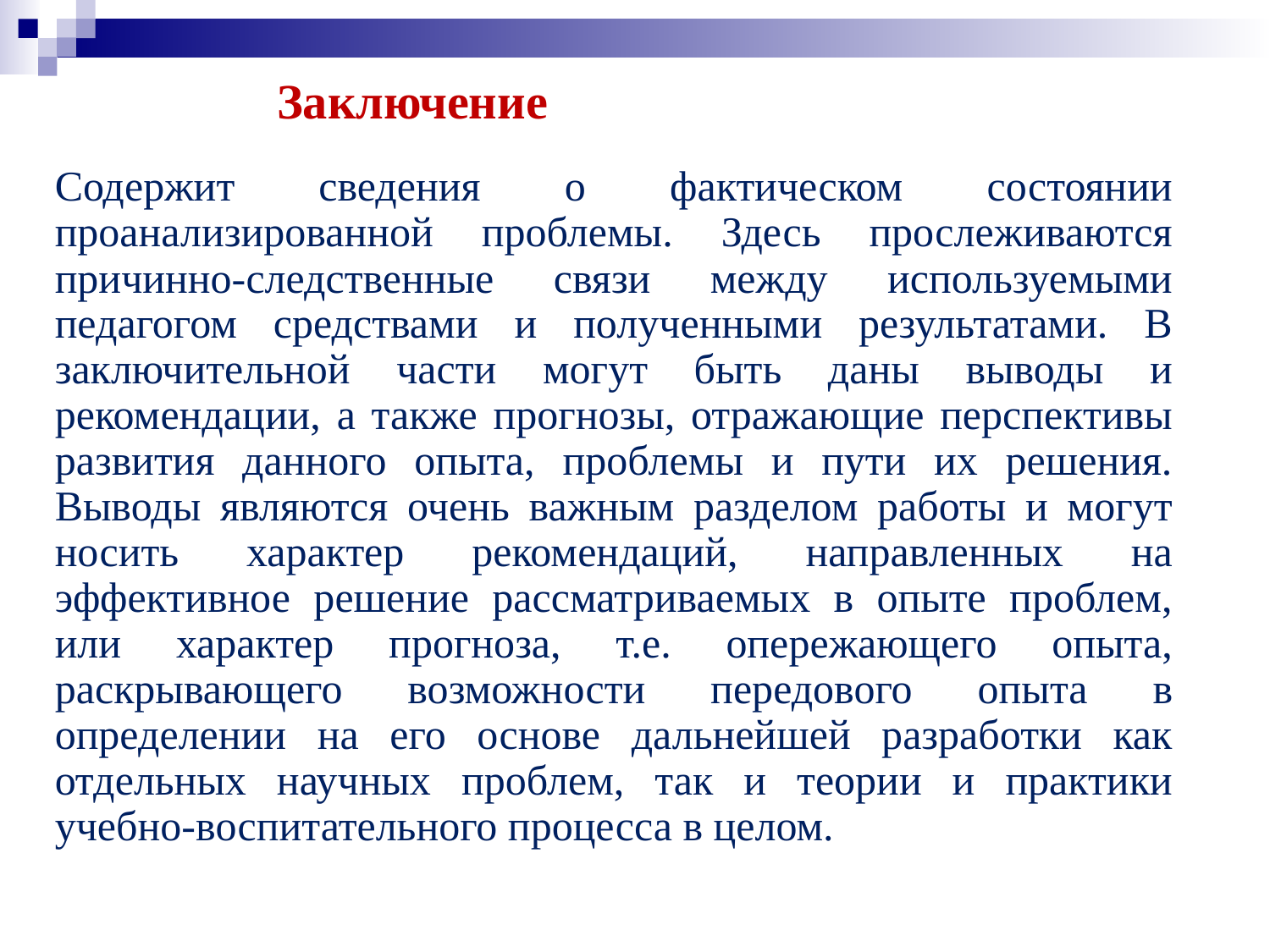

Заключение
Содержит сведения о фактическом состоянии проанализированной проблемы. Здесь прослеживаются причинно-следственные связи между используемыми педагогом средствами и полученными результатами. В заключительной части могут быть даны выводы и рекомендации, а также прогнозы, отражающие перспективы развития данного опыта, проблемы и пути их решения. Выводы являются очень важным разделом работы и могут носить характер рекомендаций, направленных на эффективное решение рассматриваемых в опыте проблем, или характер прогноза, т.е. опережающего опыта, раскрывающего возможности передового опыта в определении на его основе дальнейшей разработки как отдельных научных проблем, так и теории и практики учебно-воспитательного процесса в целом.